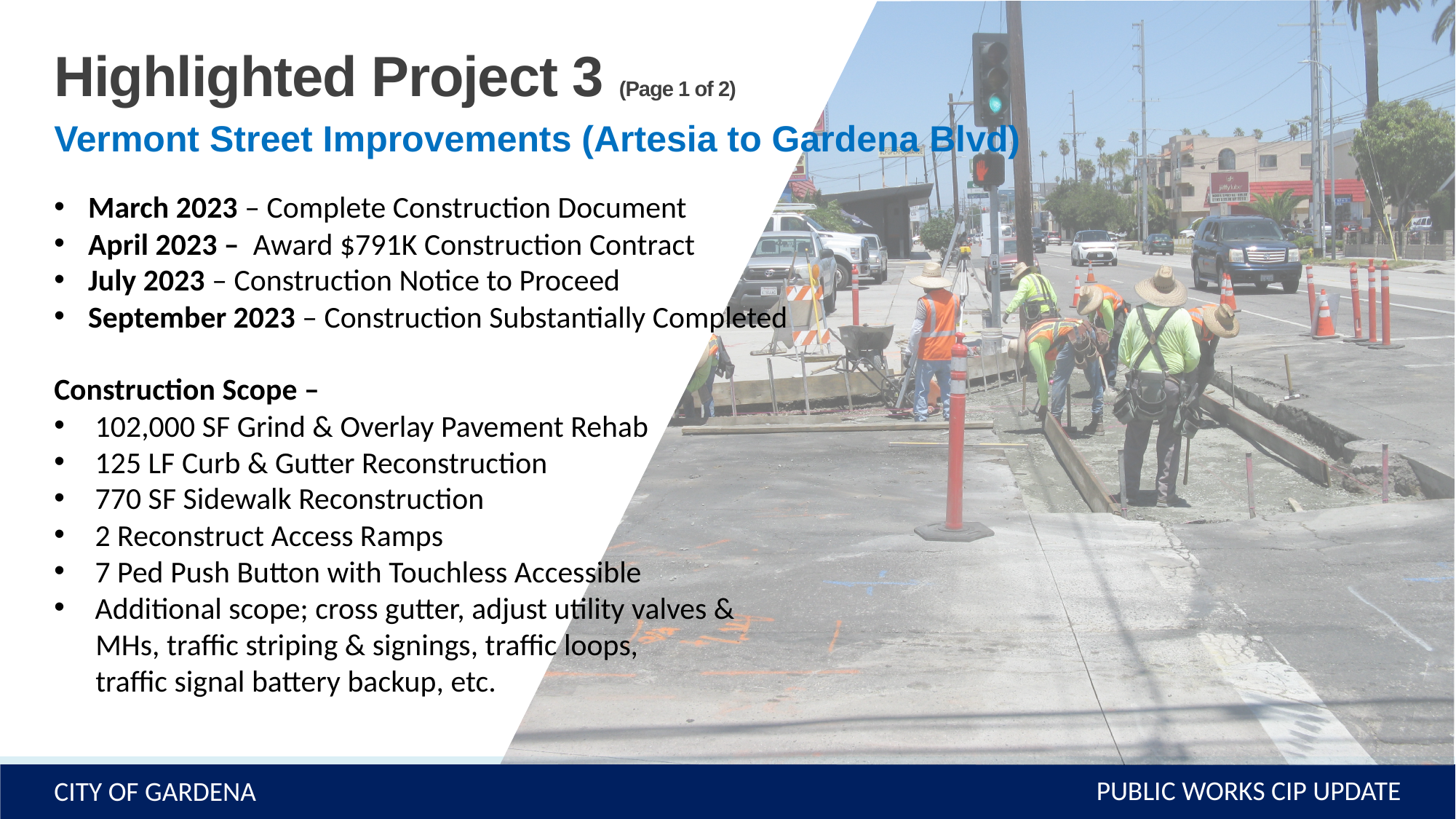

Highlighted Project 3 (Page 1 of 2)
Vermont Street Improvements (Artesia to Gardena Blvd)

March 2023 – Complete Construction Document
April 2023 –  Award $791K Construction Contract
July 2023 – Construction Notice to Proceed
September 2023 – Construction Substantially Completed

Construction Scope –
102,000 SF Grind & Overlay Pavement Rehab
125 LF Curb & Gutter Reconstruction
770 SF Sidewalk Reconstruction
2 Reconstruct Access Ramps
7 Ped Push Button with Touchless Accessible
Additional scope; cross gutter, adjust utility valves &
      MHs, traffic striping & signings, traffic loops,
      traffic signal battery backup, etc.

PUBLIC WORKS CIP UPDATE
CITY OF GARDENA